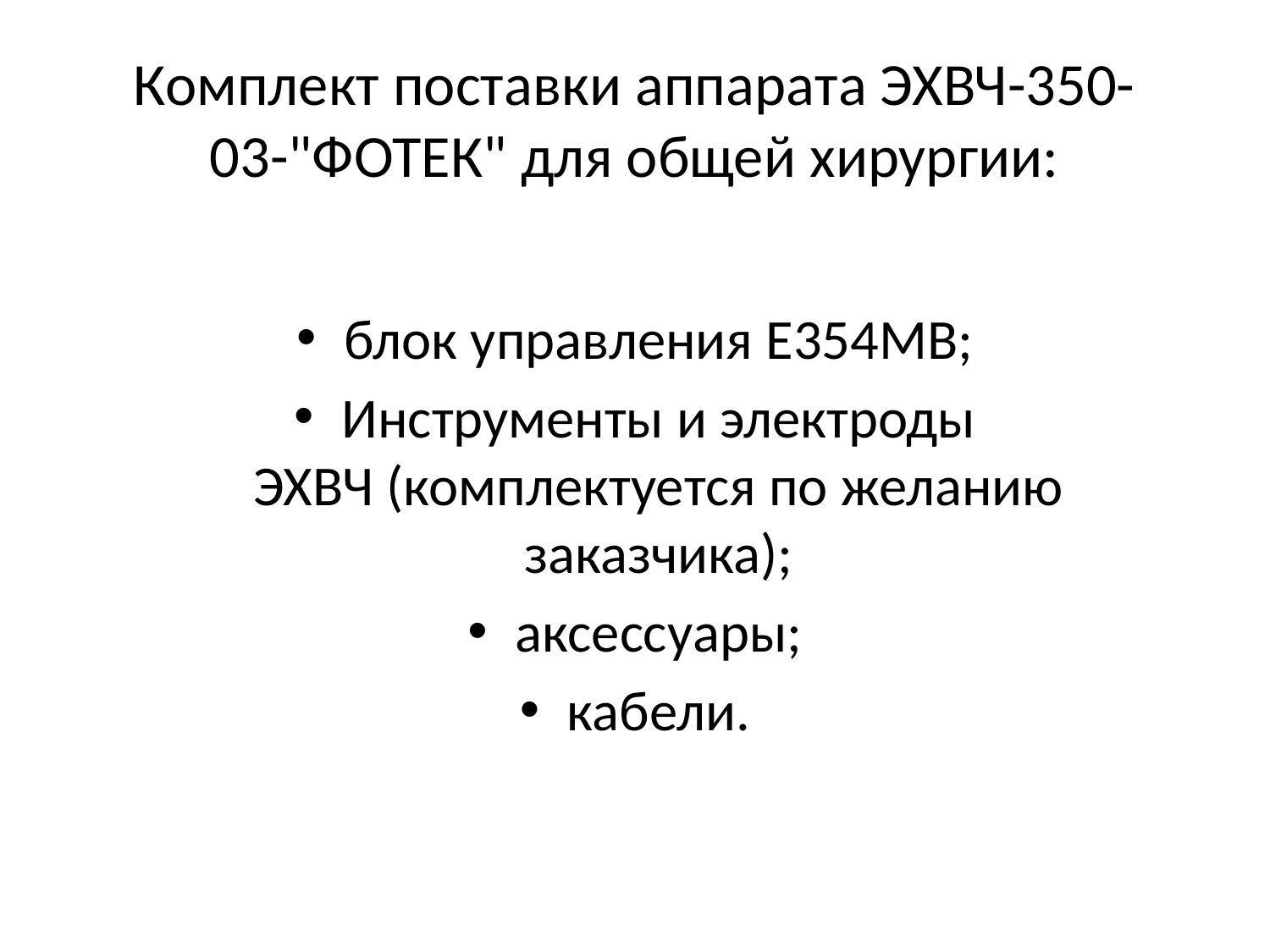

# Комплект поставки аппарата ЭХВЧ-350-03-"ФОТЕК" для общей хирургии:
блок управления Е354МВ;
Инструменты и электроды ЭХВЧ (комплектуется по желанию заказчика);
аксессуары;
кабели.